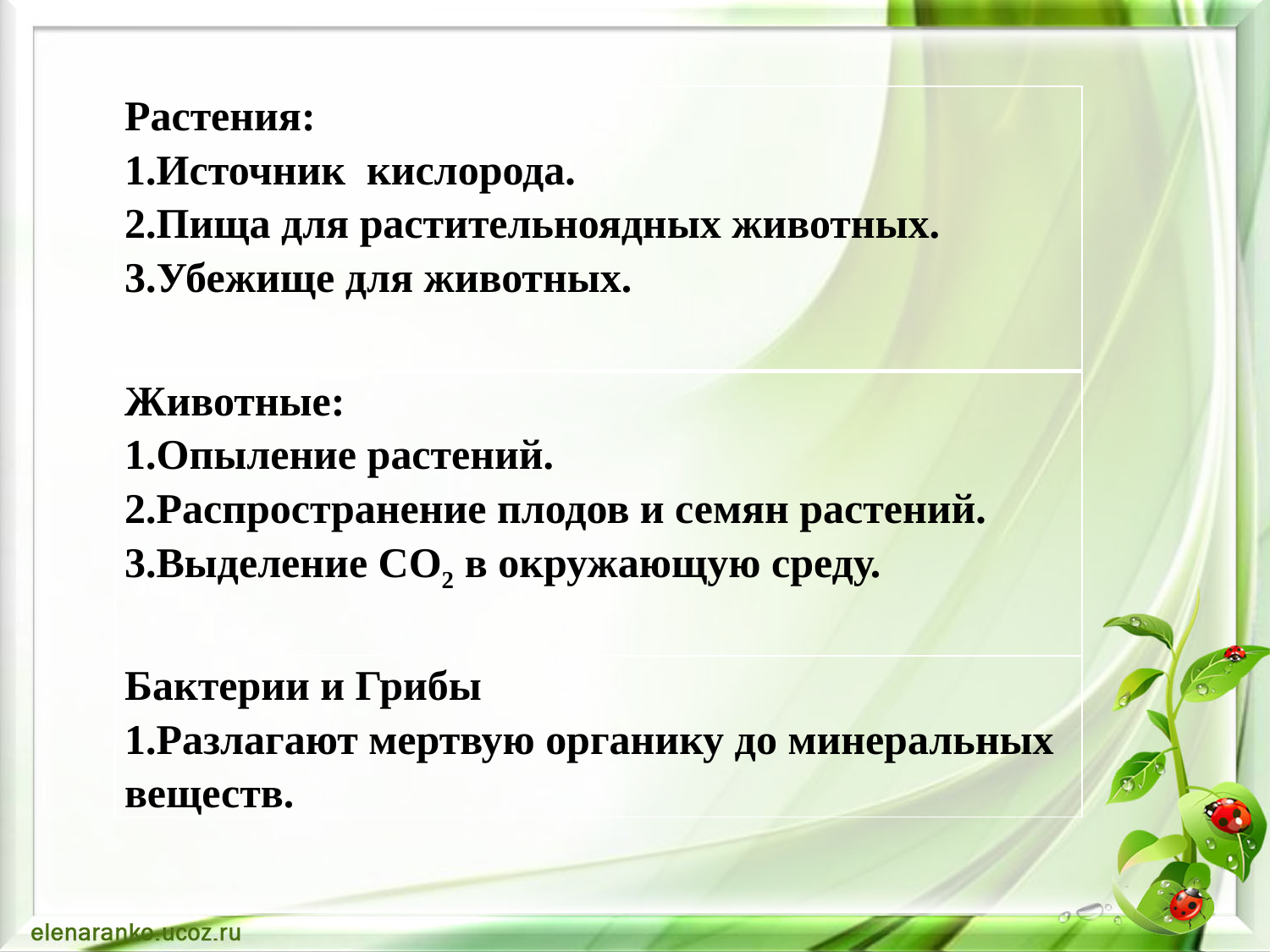

| Растения: 1.Источник кислорода. 2.Пища для растительноядных животных. 3.Убежище для животных. |
| --- |
| Животные: 1.Опыление растений. 2.Распространение плодов и семян растений. 3.Выделение CO2 в окружающую среду. |
| Бактерии и Грибы 1.Разлагают мертвую органику до минеральных веществ. |